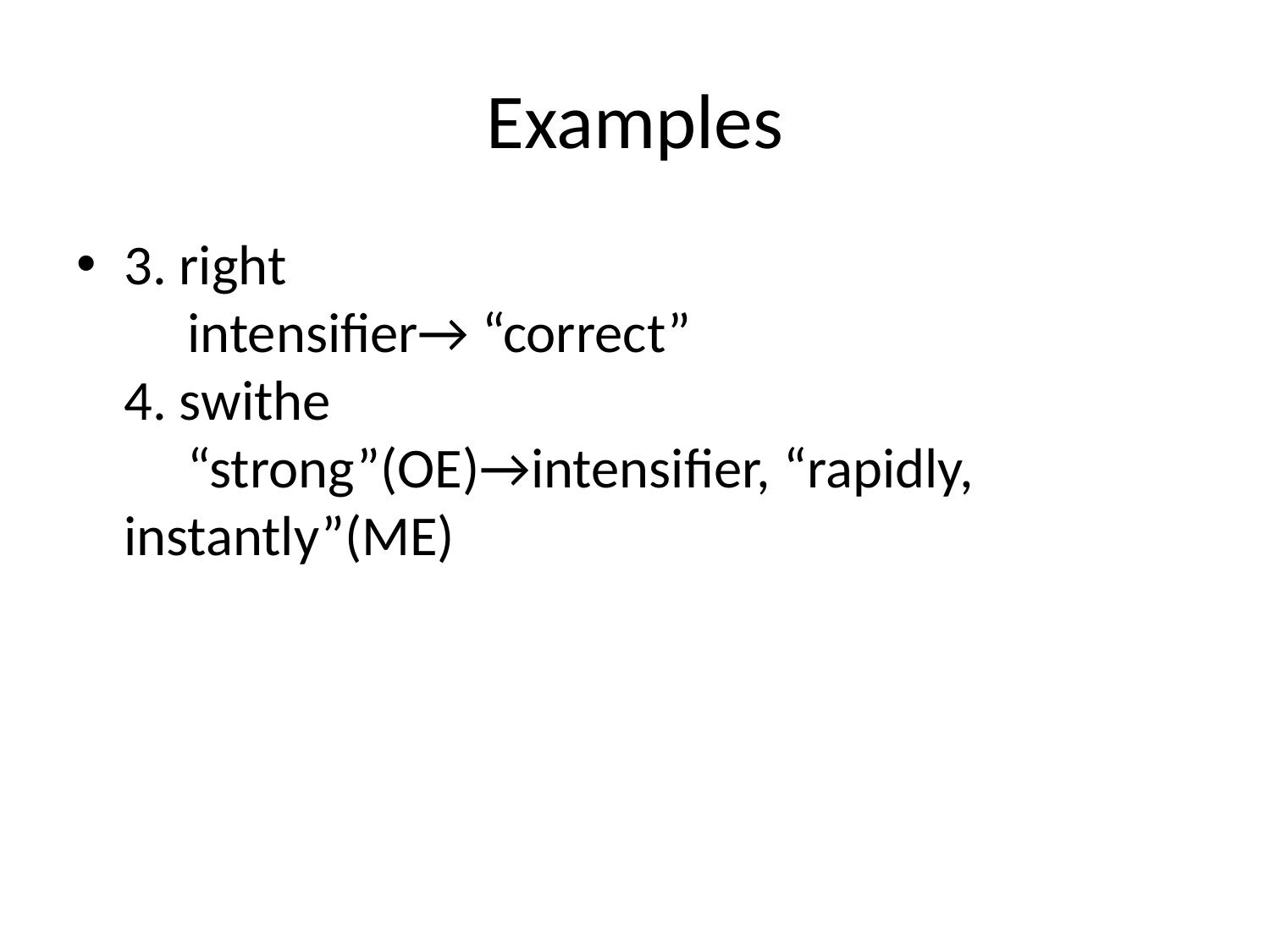

# Examples
3. right
     intensifier→ “correct”
4. swithe
     “strong”(OE)→intensifier, “rapidly, instantly”(ME)